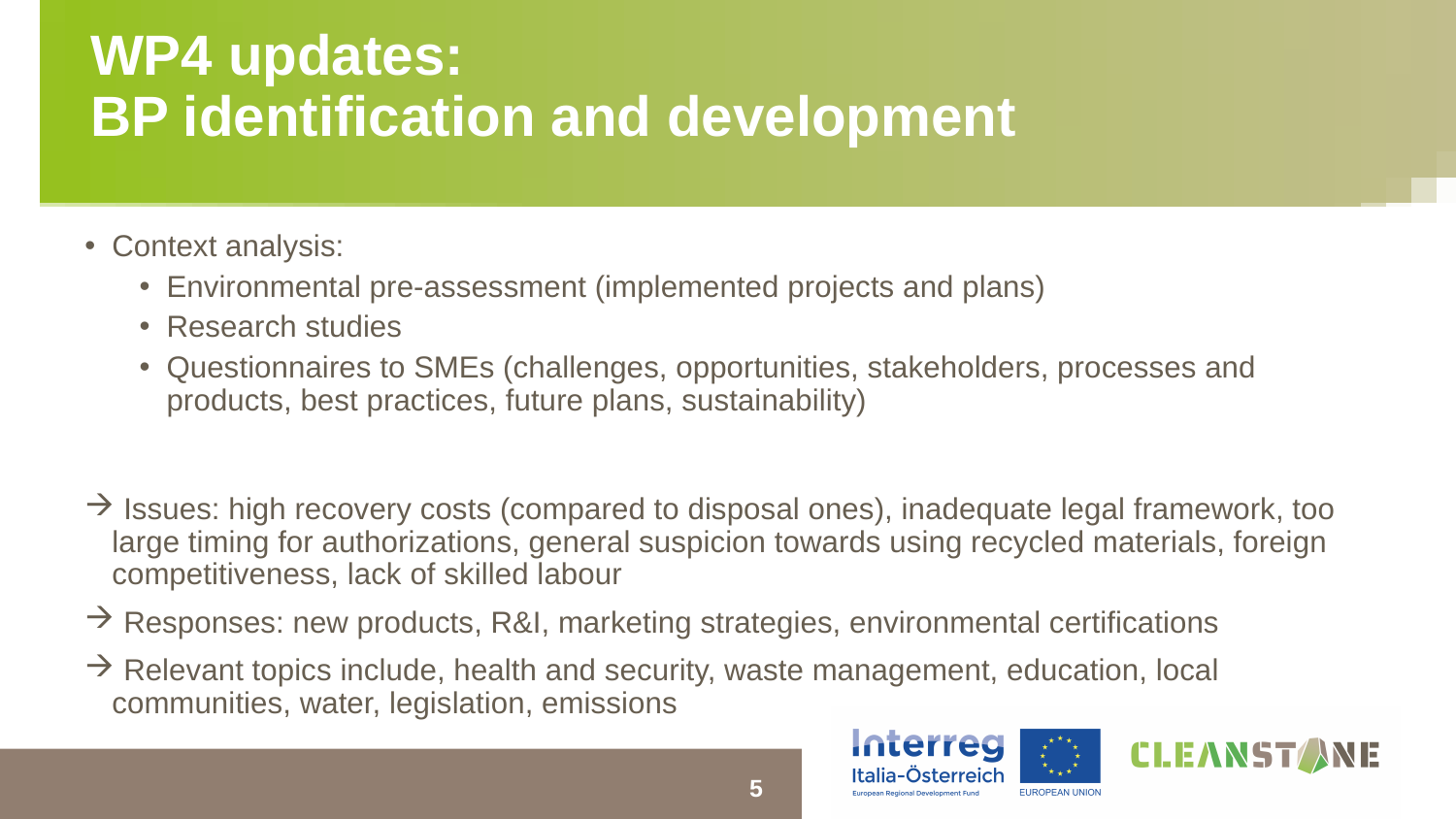

# WP4 updates: BP identification and development
Context analysis:
Environmental pre-assessment (implemented projects and plans)
Research studies
Questionnaires to SMEs (challenges, opportunities, stakeholders, processes and products, best practices, future plans, sustainability)

 Issues: high recovery costs (compared to disposal ones), inadequate legal framework, too large timing for authorizations, general suspicion towards using recycled materials, foreign competitiveness, lack of skilled labour
 Responses: new products, R&I, marketing strategies, environmental certifications
 Relevant topics include, health and security, waste management, education, local communities, water, legislation, emissions

5